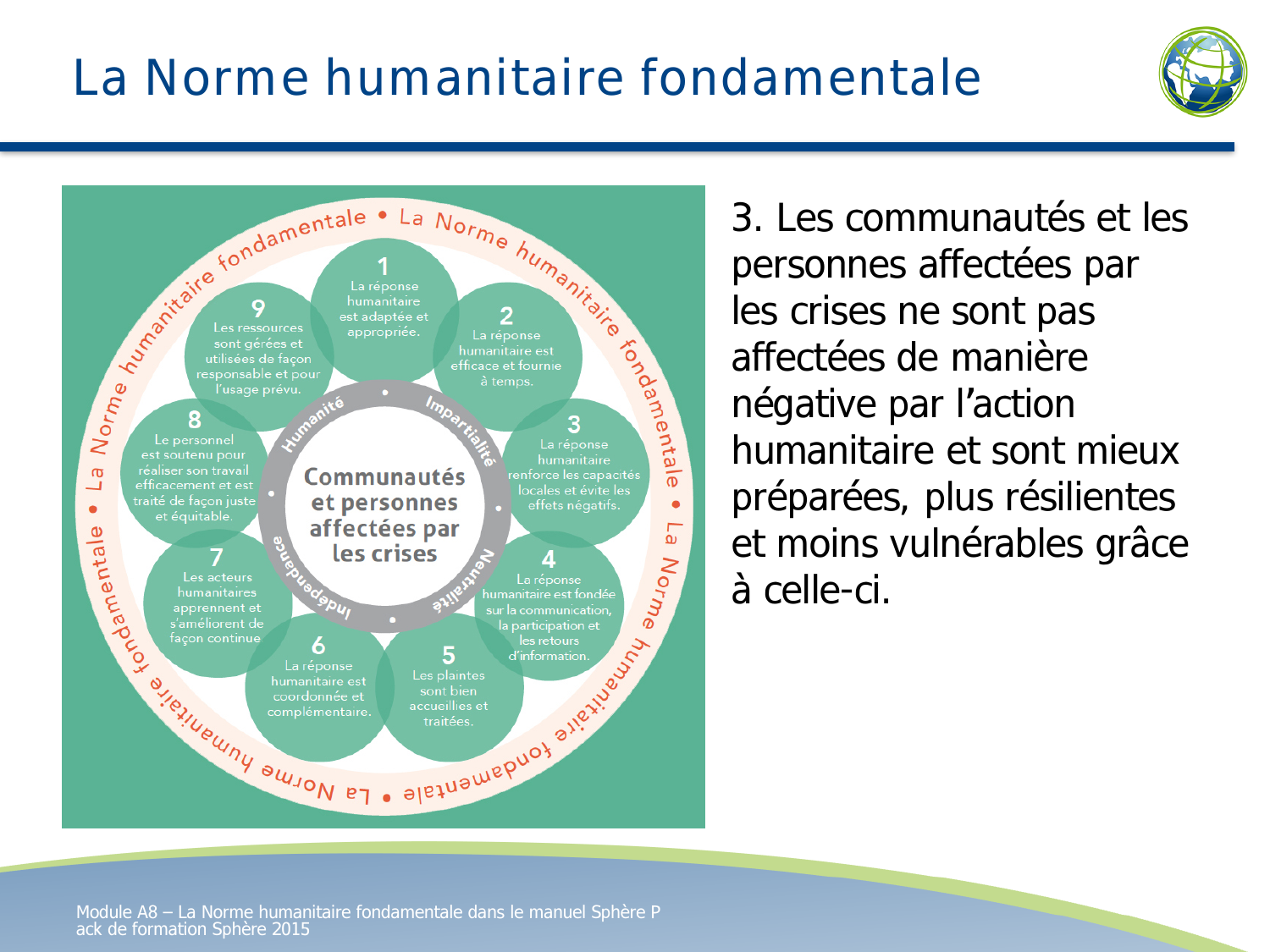

# La Norme humanitaire fondamentale
3. Les communautés et les personnes affectées par les crises ne sont pas affectées de manière négative par l’action humanitaire et sont mieux préparées, plus résilientes et moins vulnérables grâce à celle-ci.
Module A8 – La Norme humanitaire fondamentale dans le manuel Sphère Pack de formation Sphère 2015